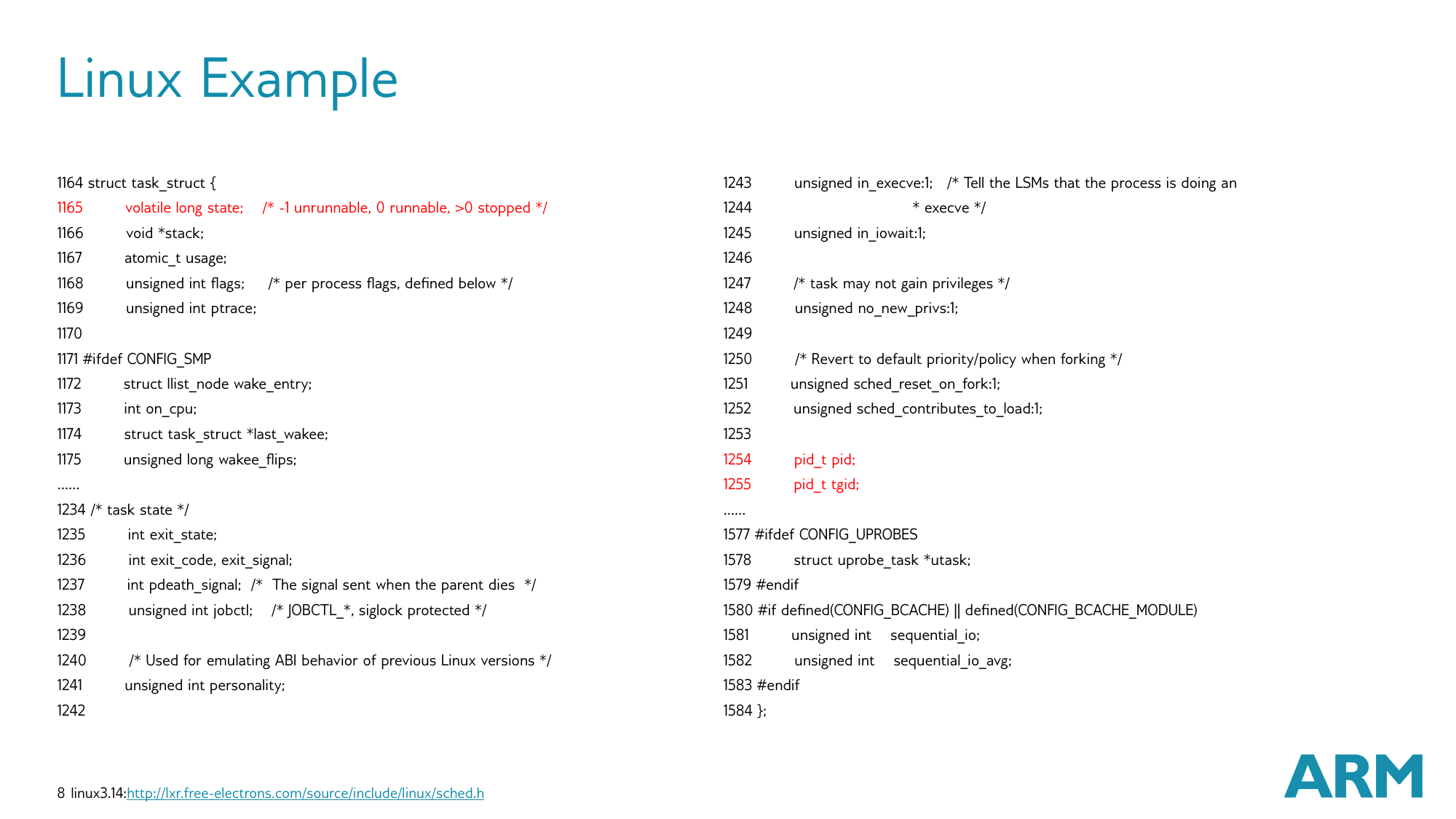

# Linux Example
1164 struct task_struct {
1165         volatile long state;    /* -1 unrunnable, 0 runnable, >0 stopped */
1166         void *stack;
1167         atomic_t usage;
1168         unsigned int flags;     /* per process flags, defined below */
1169         unsigned int ptrace;
1170
1171 #ifdef CONFIG_SMP
1172         struct llist_node wake_entry;
1173         int on_cpu;
1174         struct task_struct *last_wakee;
1175         unsigned long wakee_flips;
……
1234 /* task state */
1235         int exit_state;
1236         int exit_code, exit_signal;
1237         int pdeath_signal;  /*  The signal sent when the parent dies  */
1238         unsigned int jobctl;    /* JOBCTL_*, siglock protected */
1239
1240         /* Used for emulating ABI behavior of previous Linux versions */
1241         unsigned int personality;
1242
1243         unsigned in_execve:1;   /* Tell the LSMs that the process is doing an
1244                                  * execve */
1245         unsigned in_iowait:1;
1246
1247         /* task may not gain privileges */
1248         unsigned no_new_privs:1;
1249
1250         /* Revert to default priority/policy when forking */
1251         unsigned sched_reset_on_fork:1;
1252         unsigned sched_contributes_to_load:1;
1253
1254         pid_t pid;
1255         pid_t tgid;
……
1577 #ifdef CONFIG_UPROBES
1578         struct uprobe_task *utask;
1579 #endif
1580 #if defined(CONFIG_BCACHE) || defined(CONFIG_BCACHE_MODULE)
1581         unsigned int    sequential_io;
1582         unsigned int    sequential_io_avg;
1583 #endif
1584 };
linux3.14:http://lxr.free-electrons.com/source/include/linux/sched.h